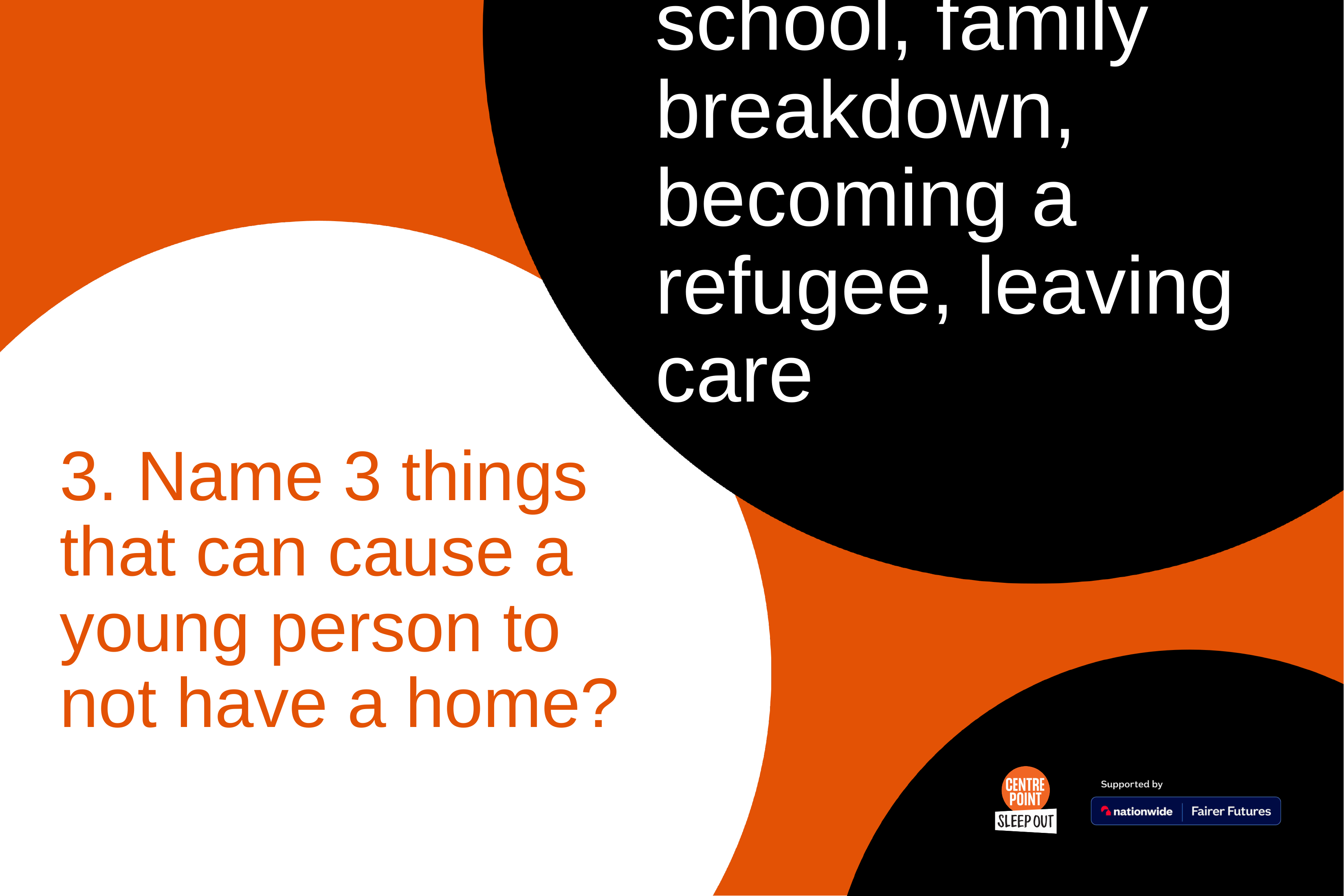

Exclusion from school, family breakdown, becoming a refugee, leaving care
# 3. Name 3 things that can cause a young person to not have a home?